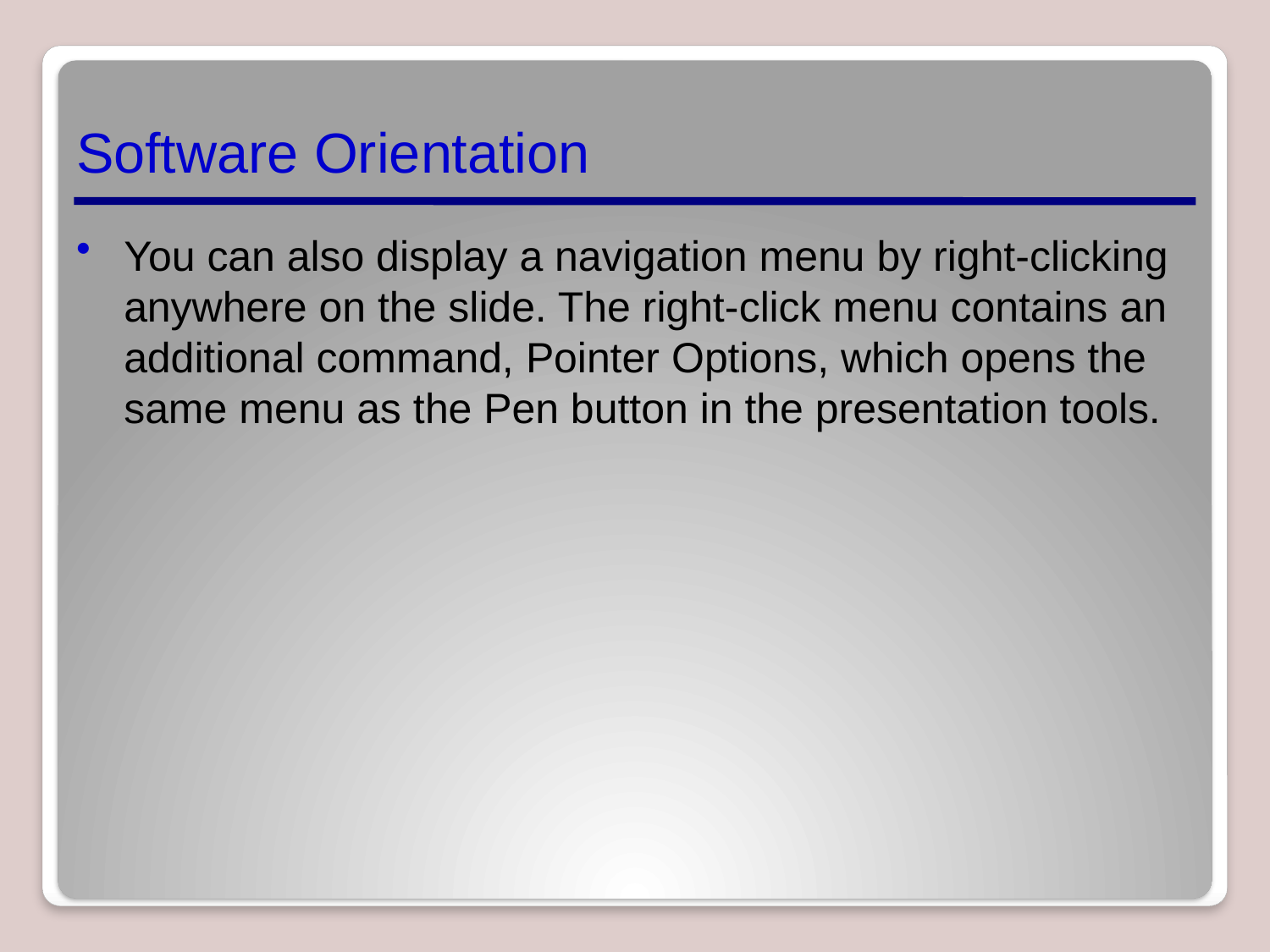

# Software Orientation
You can also display a navigation menu by right-clicking anywhere on the slide. The right-click menu contains an additional command, Pointer Options, which opens the same menu as the Pen button in the presentation tools.